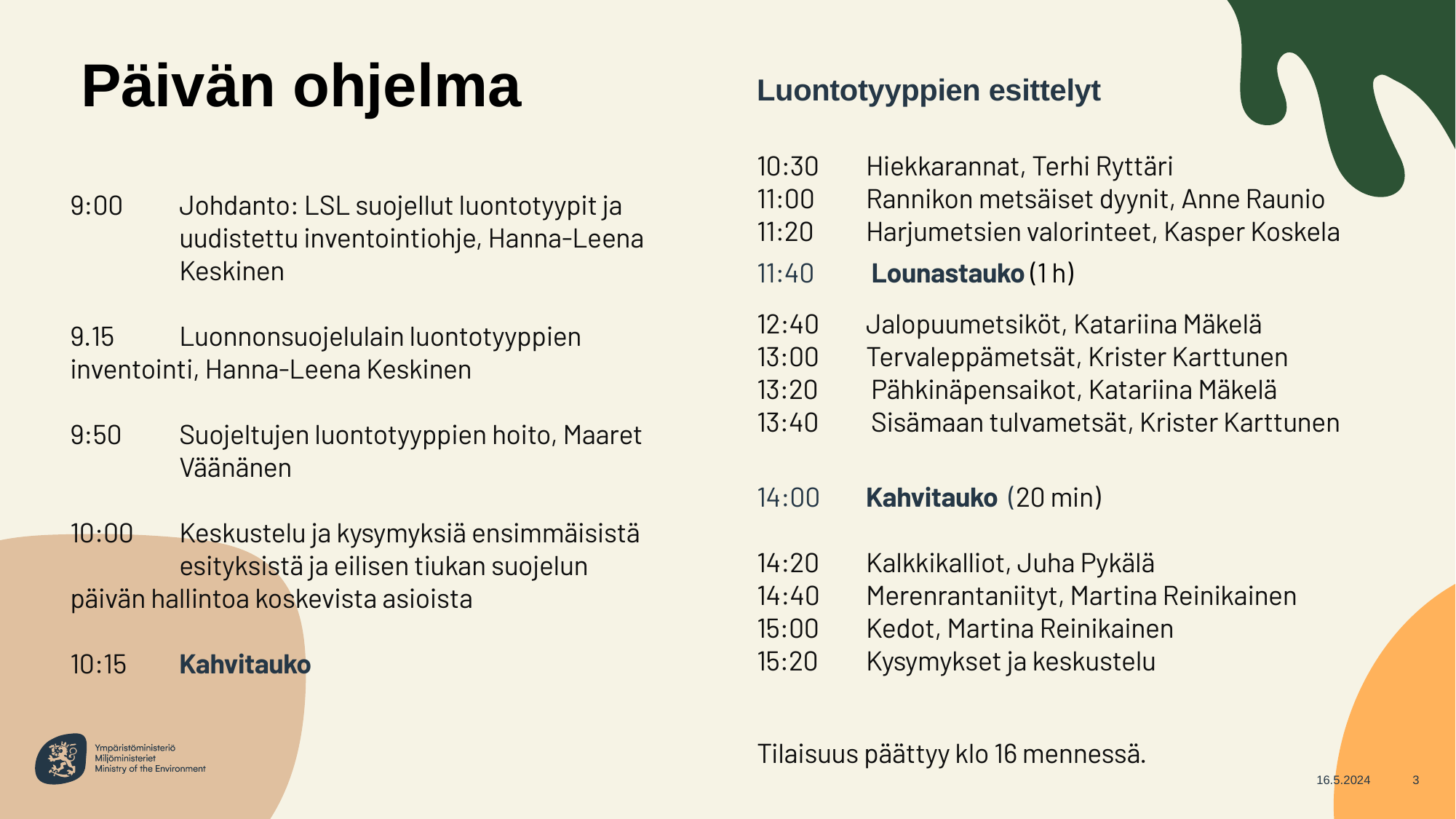

Päivän ohjelma
Luontotyyppien esittelyt
10:30	Hiekkarannat, Terhi Ryttäri
11:00 	Rannikon metsäiset dyynit, Anne Raunio
11:20 	Harjumetsien valorinteet, Kasper Koskela
11:40	 Lounastauko (1 h)
12:40 	Jalopuumetsiköt, Katariina Mäkelä
13:00 	Tervaleppämetsät, Krister Karttunen
13:20	 Pähkinäpensaikot, Katariina Mäkelä
13:40	 Sisämaan tulvametsät, Krister Karttunen
14:00 	Kahvitauko  (20 min)
14:20 	Kalkkikalliot, Juha Pykälä
14:40 	Merenrantaniityt, Martina Reinikainen
15:00 	Kedot, Martina Reinikainen
15:20 	Kysymykset ja keskustelu

Tilaisuus päättyy klo 16 mennessä.

9:00 	Johdanto: LSL suojellut luontotyypit ja 	uudistettu inventointiohje, Hanna-Leena 	Keskinen
9.15 	Luonnonsuojelulain luontotyyppien 	inventointi, Hanna-Leena Keskinen
9:50  	Suojeltujen luontotyyppien hoito, Maaret 	Väänänen
10:00 	Keskustelu ja kysymyksiä ensimmäisistä 	esityksistä ja eilisen tiukan suojelun 	päivän hallintoa koskevista asioista

10:15 	Kahvitauko
16.5.2024
3